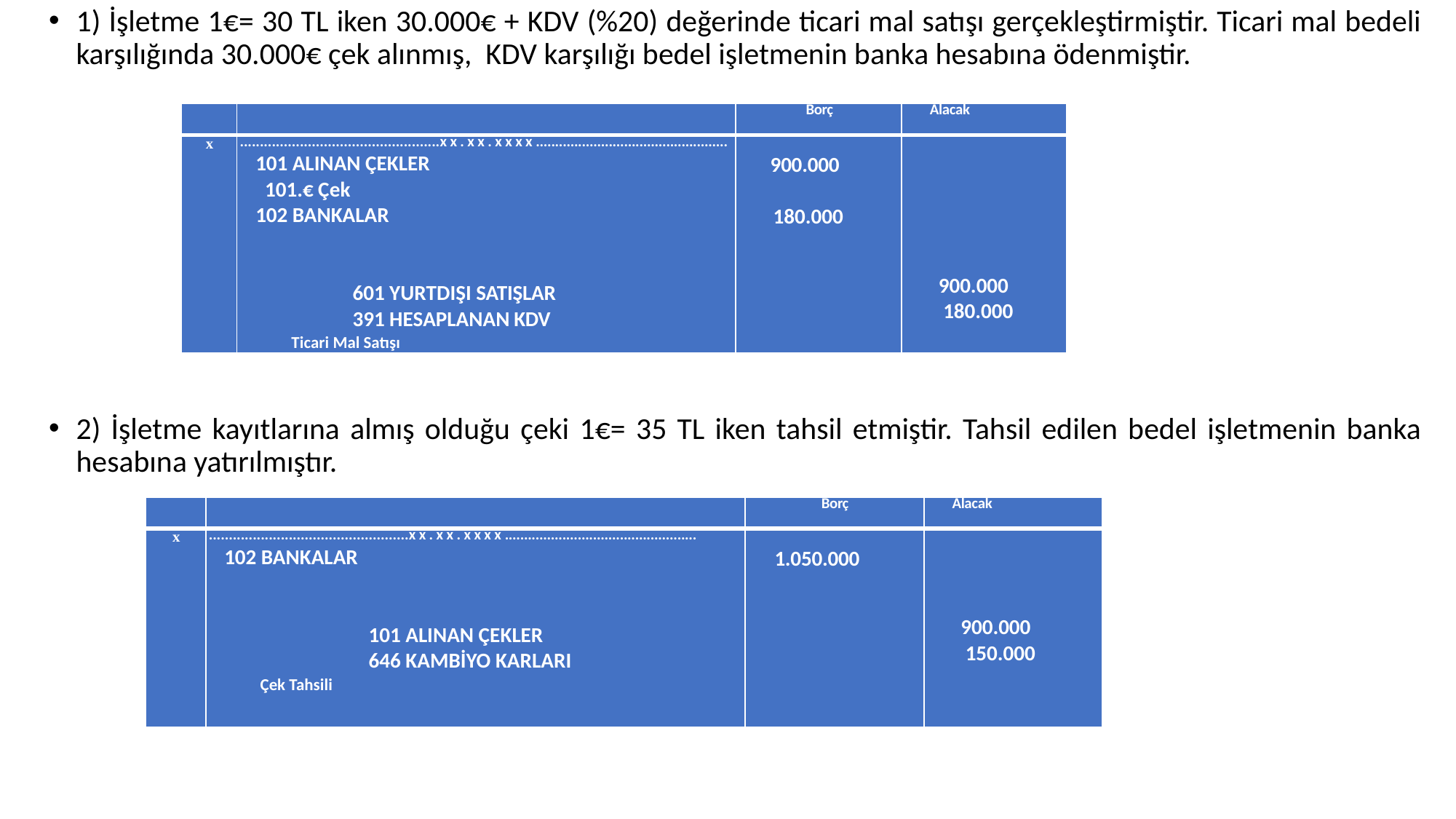

1) İşletme 1€= 30 TL iken 30.000€ + KDV (%20) değerinde ticari mal satışı gerçekleştirmiştir. Ticari mal bedeli karşılığında 30.000€ çek alınmış,  KDV karşılığı bedel işletmenin banka hesabına ödenmiştir.

2) İşletme kayıtlarına almış olduğu çeki 1€= 35 TL iken tahsil etmiştir. Tahsil edilen bedel işletmenin banka hesabına yatırılmıştır.

|  |  | Borç | Alacak |
| --- | --- | --- | --- |
| x | ..................................................xx.xx.xxxx.................................................. 101 ALINAN ÇEKLER 101.€ Çek 102 BANKALAR     601 YURTDIŞI SATIŞLAR 391 HESAPLANAN KDV Ticari Mal Satışı | 900.000 180.000 | 900.000 180.000 |
|  |  | Borç | Alacak |
| --- | --- | --- | --- |
| x | ..................................................xx.xx.xxxx.................................................. 102 BANKALAR     101 ALINAN ÇEKLER 646 KAMBİYO KARLARI Çek Tahsili | 1.050.000 | 900.000 150.000 |